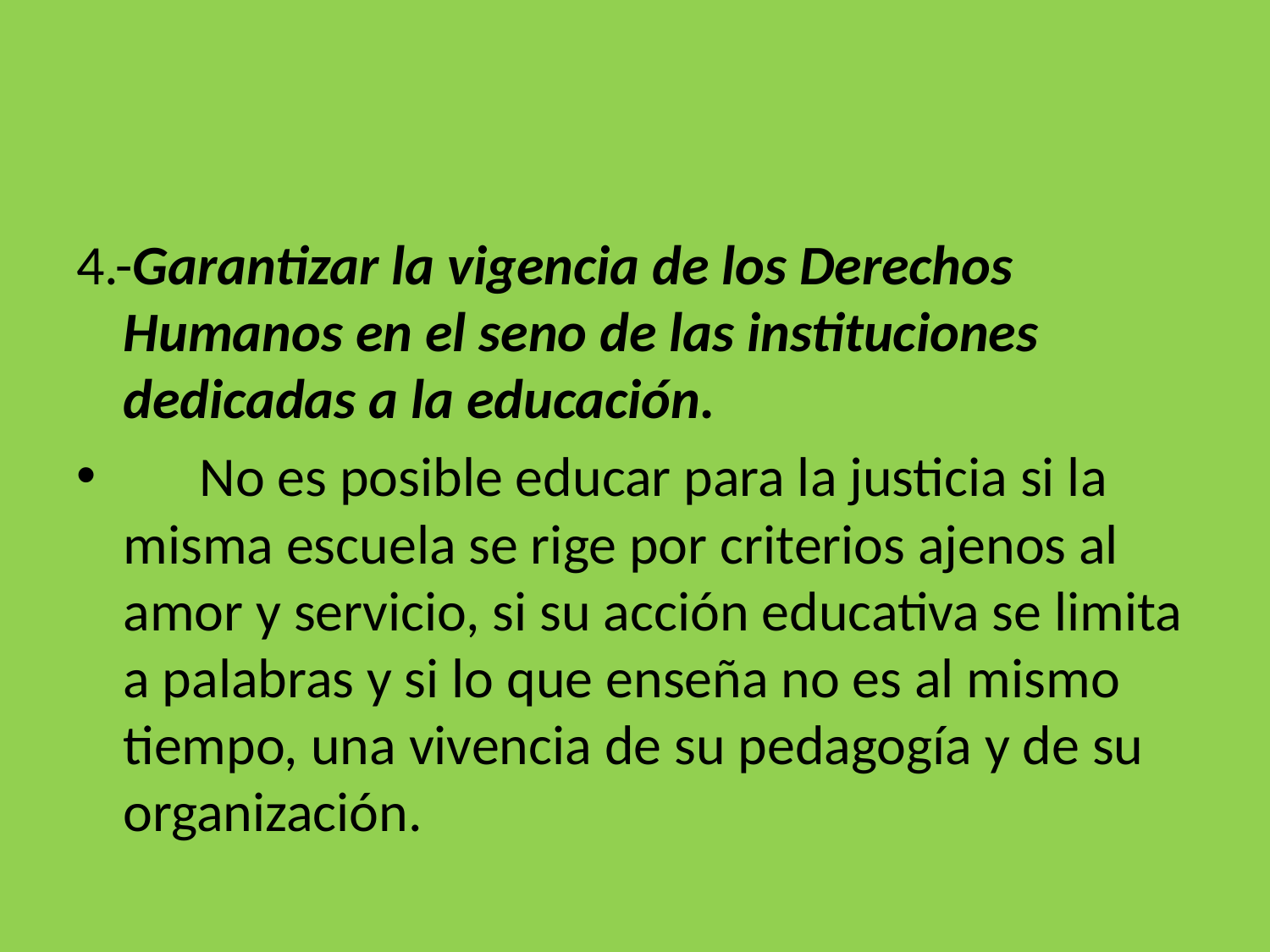

#
4.-Garantizar la vigencia de los Derechos Humanos en el seno de las instituciones dedicadas a la educación.
      No es posible educar para la justicia si la misma escuela se rige por criterios ajenos al amor y servicio, si su acción educativa se limita a palabras y si lo que enseña no es al mismo tiempo, una vivencia de su pedagogía y de su organización.